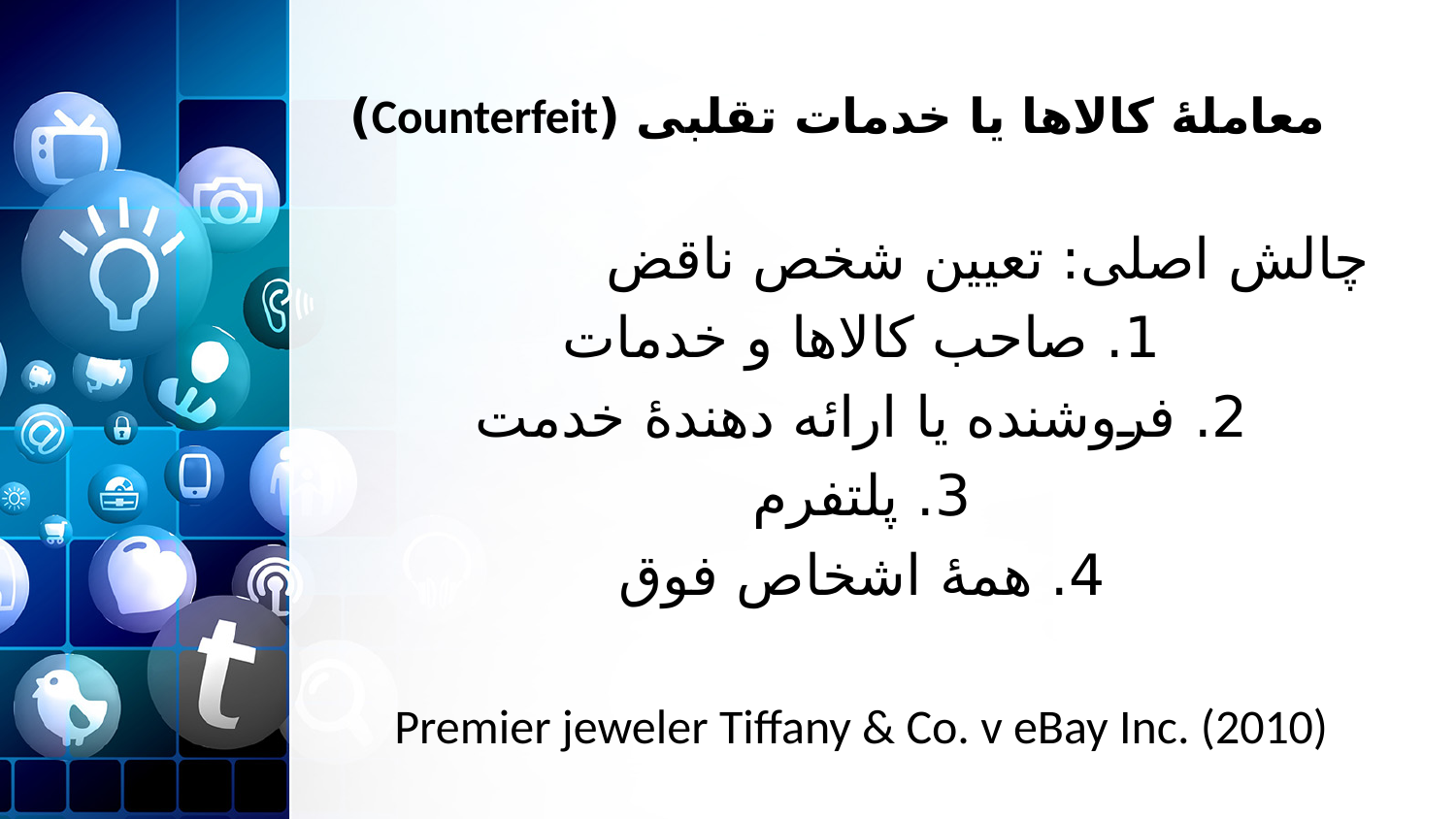

# معاملۀ کالاها یا خدمات تقلبی (Counterfeit)
چالش اصلی: تعیین شخص ناقض
1. صاحب کالاها و خدمات
2. فروشنده یا ارائه دهندۀ خدمت
3. پلتفرم
4. همۀ اشخاص فوق

Premier jeweler Tiffany & Co. v eBay Inc. (2010)